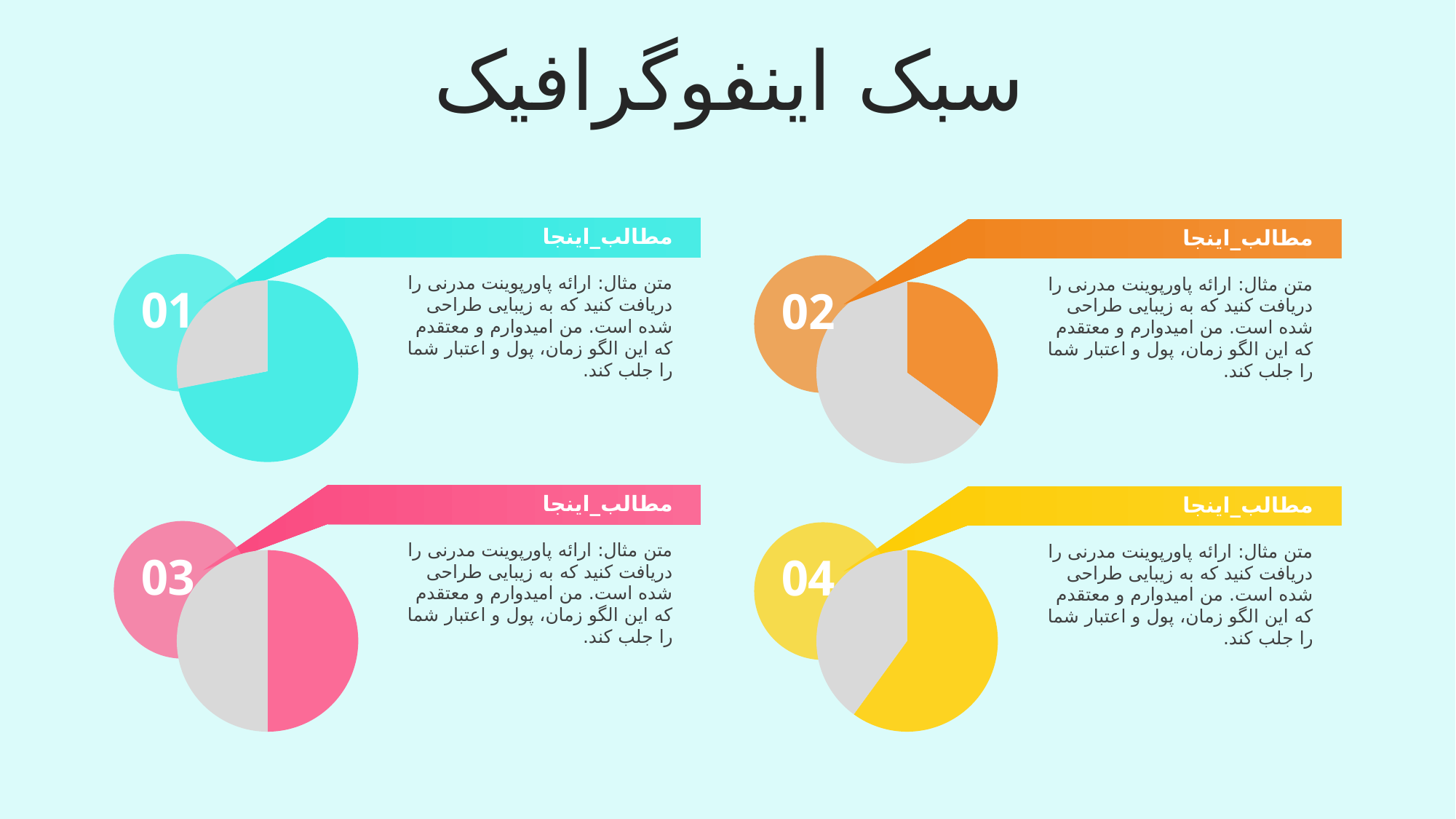

سبک اینفوگرافیک

مطالب_اینجا

مطالب_اینجا

متن مثال: ارائه پاورپوینت مدرنی را دریافت کنید که به زیبایی طراحی شده است. من امیدوارم و معتقدم که این الگو زمان، پول و اعتبار شما را جلب کند.
متن مثال: ارائه پاورپوینت مدرنی را دریافت کنید که به زیبایی طراحی شده است. من امیدوارم و معتقدم که این الگو زمان، پول و اعتبار شما را جلب کند.

### Chart

| Category |  |
|---|---|

### Chart

| Category |  |
|---|---|
01
02

مطالب_اینجا

مطالب_اینجا

متن مثال: ارائه پاورپوینت مدرنی را دریافت کنید که به زیبایی طراحی شده است. من امیدوارم و معتقدم که این الگو زمان، پول و اعتبار شما را جلب کند.
متن مثال: ارائه پاورپوینت مدرنی را دریافت کنید که به زیبایی طراحی شده است. من امیدوارم و معتقدم که این الگو زمان، پول و اعتبار شما را جلب کند.
03

### Chart

| Category |  |
|---|---|

### Chart

| Category |  |
|---|---|
04